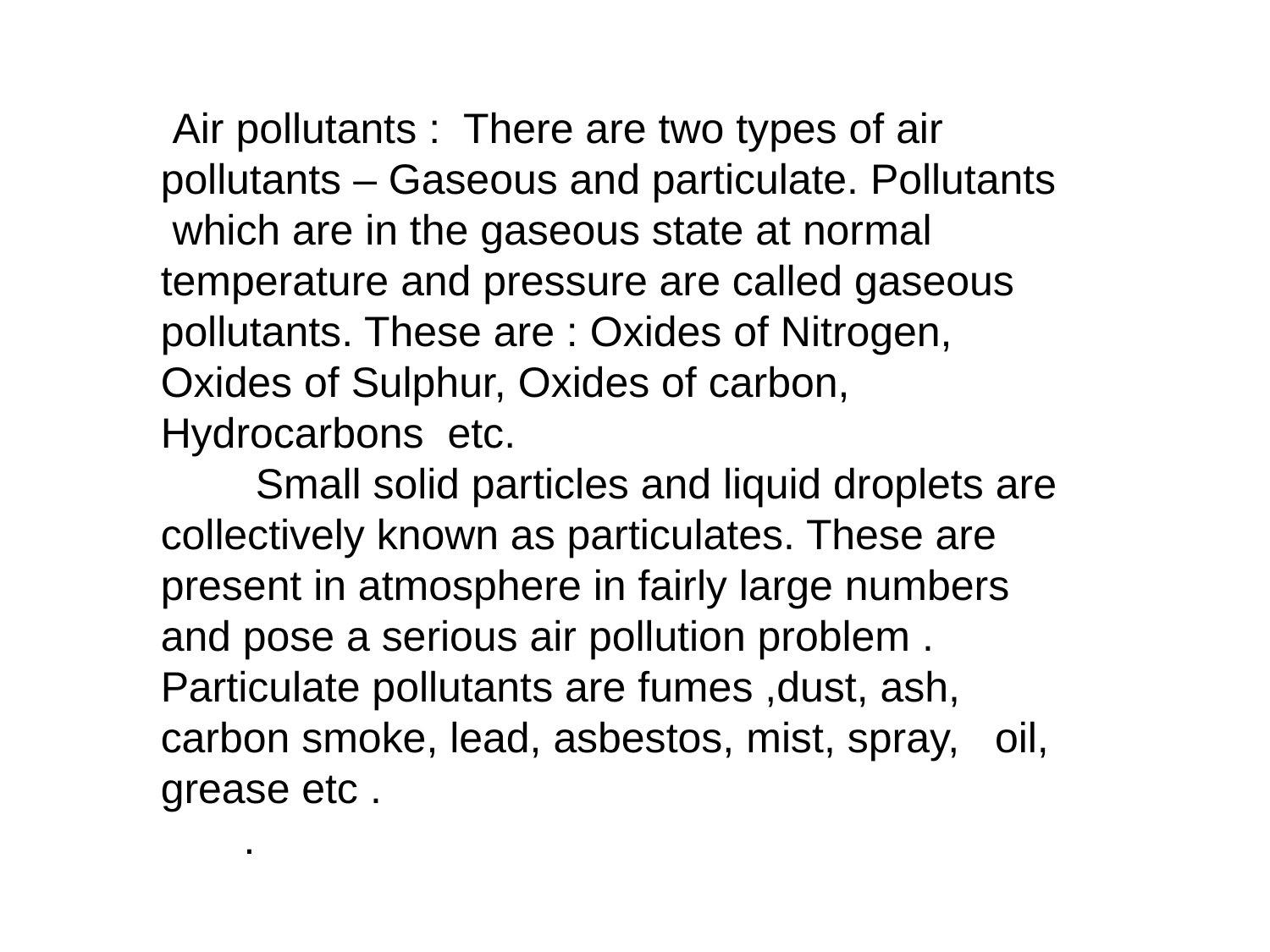

Air pollutants :  There are two types of air pollutants – Gaseous and particulate. Pollutants  which are in the gaseous state at normal temperature and pressure are called gaseous pollutants. These are : Oxides of Nitrogen, Oxides of Sulphur, Oxides of carbon, Hydrocarbons  etc.
        Small solid particles and liquid droplets are collectively known as particulates. These are present in atmosphere in fairly large numbers and pose a serious air pollution problem . Particulate pollutants are fumes ,dust, ash, carbon smoke, lead, asbestos, mist, spray,   oil, grease etc .
       .